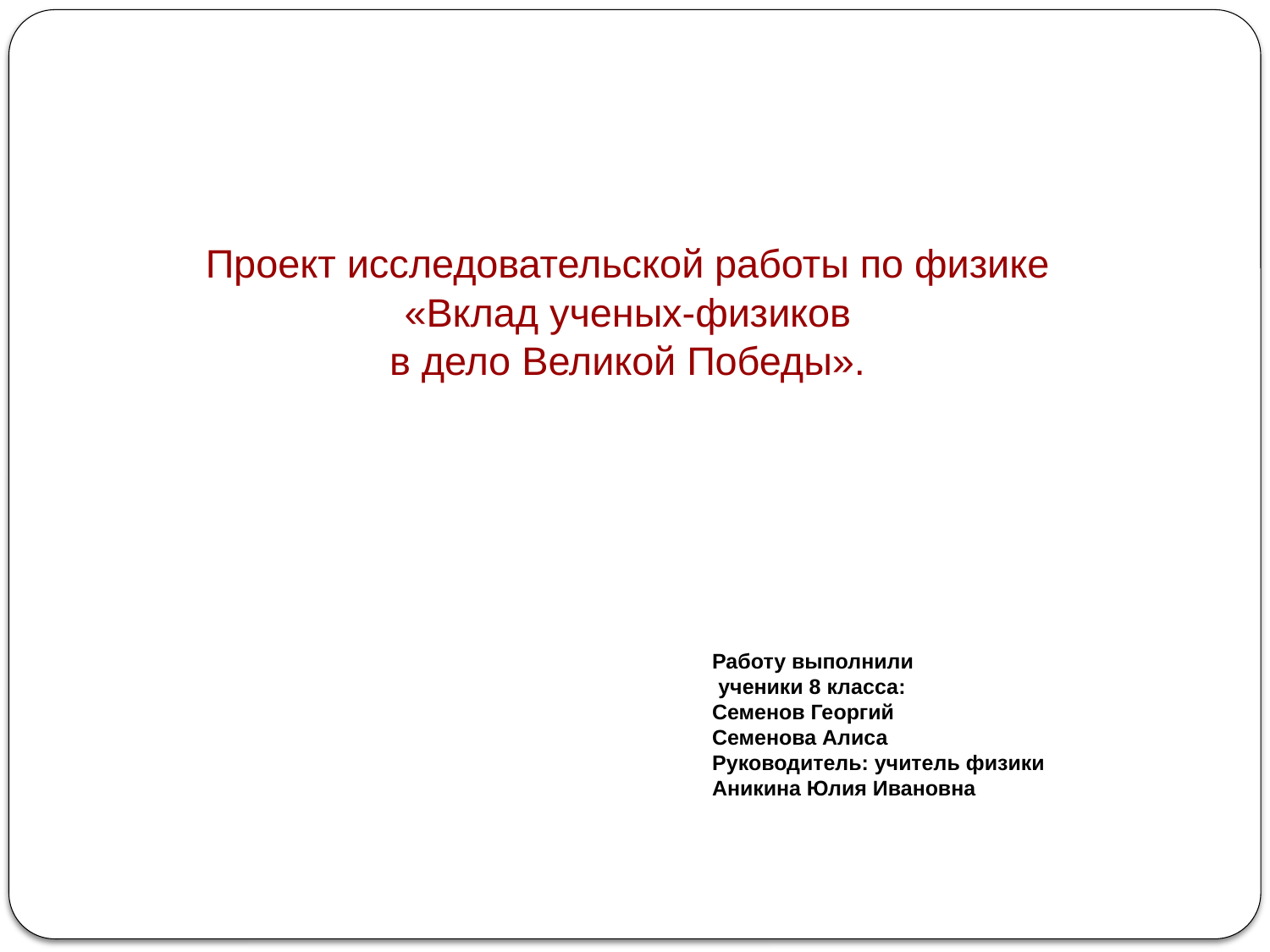

Проект исследовательской работы по физике
«Вклад ученых-физиков
в дело Великой Победы».

Работу выполнили
 ученики 8 класса:
Семенов Георгий
Семенова Алиса
Руководитель: учитель физики
Аникина Юлия Ивановна